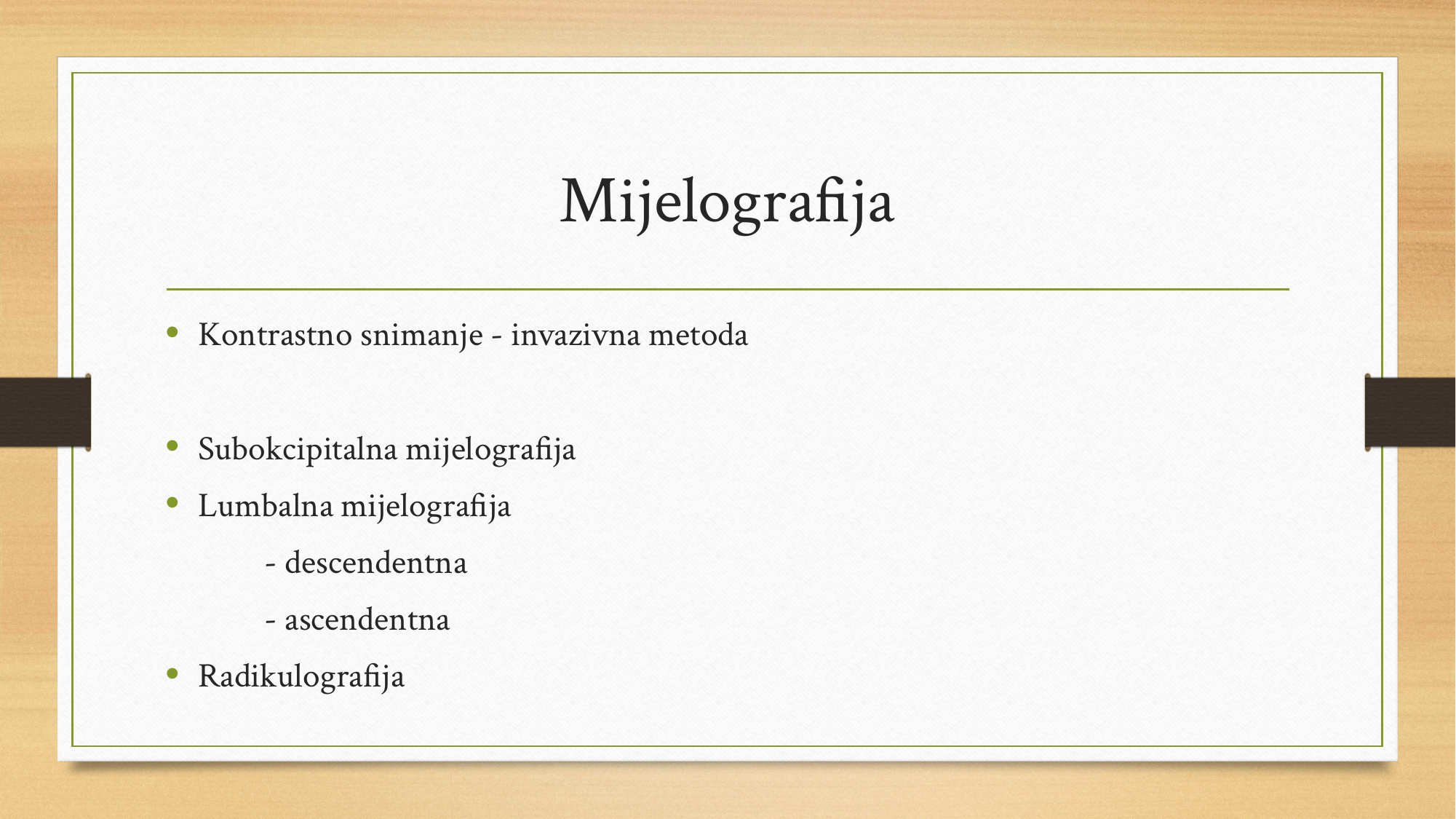

# Mijelografija
Kontrastno snimanje - invazivna metoda

Subokcipitalna mijelografija
Lumbalna mijelografija
             - descendentna
             - ascendentna
Radikulografija